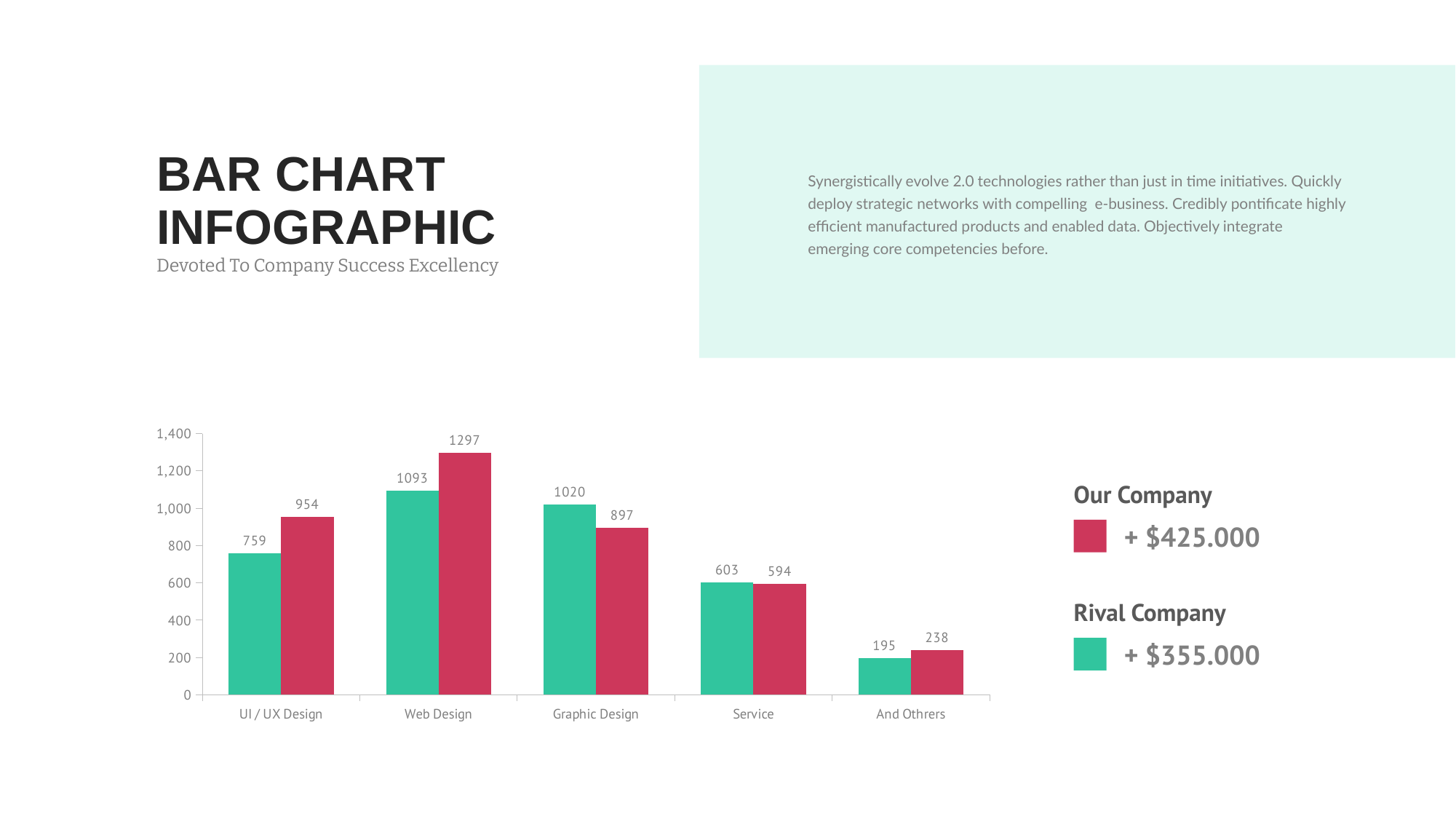

BAR CHART
INFOGRAPHIC
Devoted To Company Success Excellency
Synergistically evolve 2.0 technologies rather than just in time initiatives. Quickly deploy strategic networks with compelling  e-business. Credibly pontificate highly efficient manufactured products and enabled data. Objectively integrate emerging core competencies before.

### Chart

| Category | Rival Company | Our Company |
|---|---|---|
| UI / UX Design | 759.0 | 954.0 |
| Web Design | 1093.0 | 1297.0 |
| Graphic Design | 1020.0 | 897.0 |
| Service | 603.0 | 594.0 |
| And Othrers | 195.0 | 238.0 |
Our Company
+ $425.000

Rival Company
+ $355.000